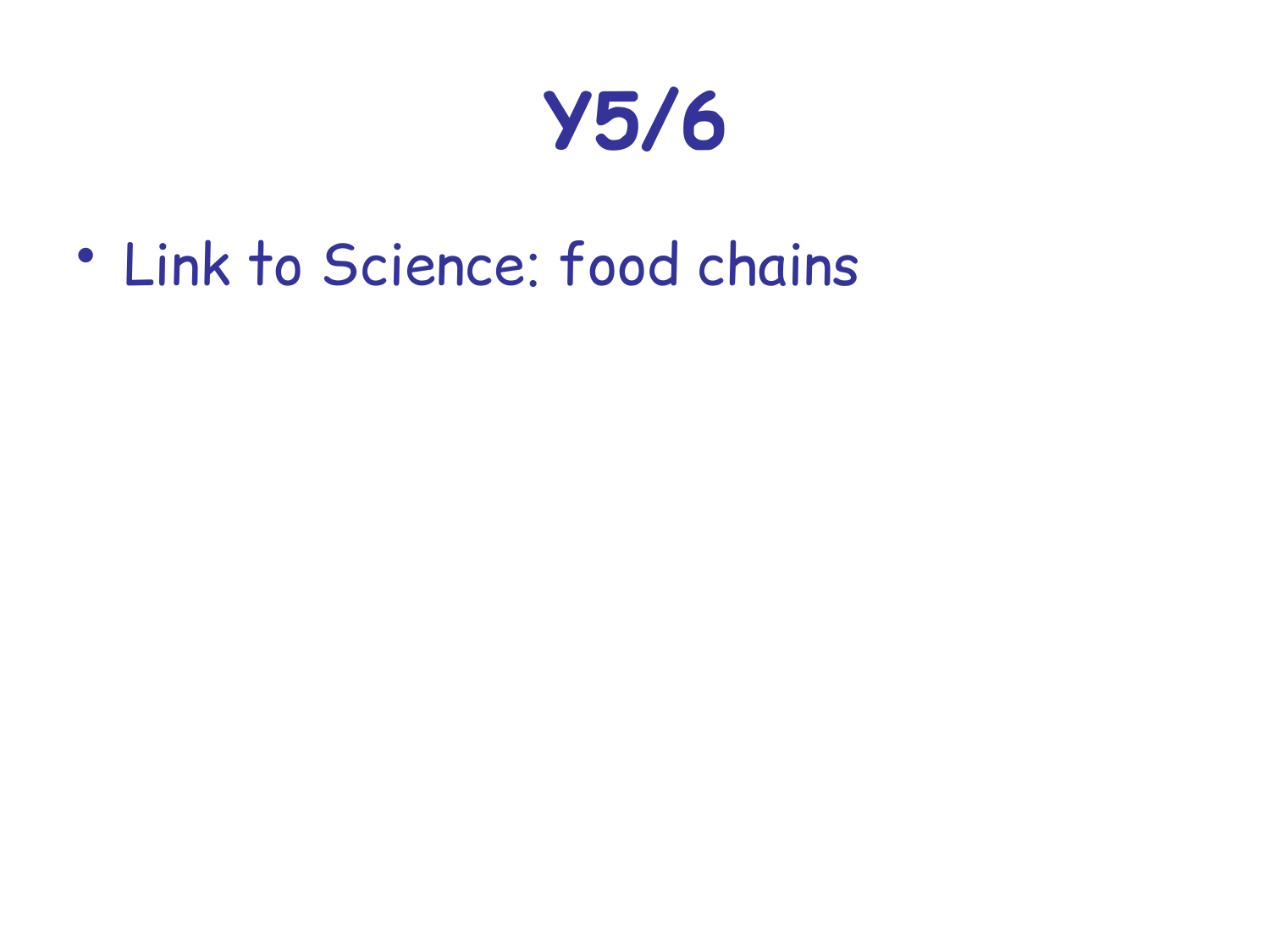

# Y5/6
Link to Science: food chains